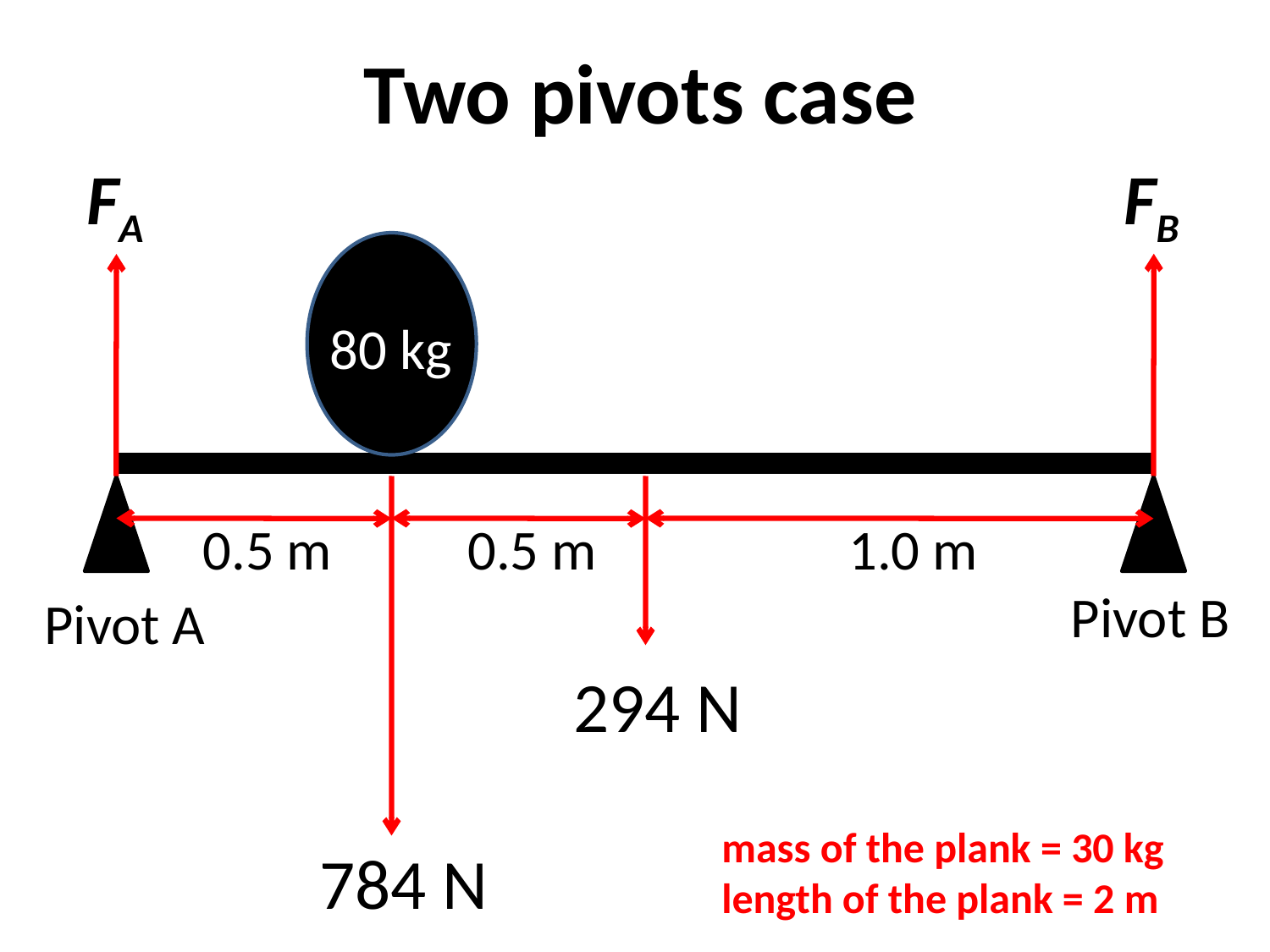

Two pivots case
FA
FB

80 kg

0.5 m
0.5 m
1.0 m
Pivot B
Pivot A
294 N
mass of the plank = 30 kg
length of the plank = 2 m
784 N